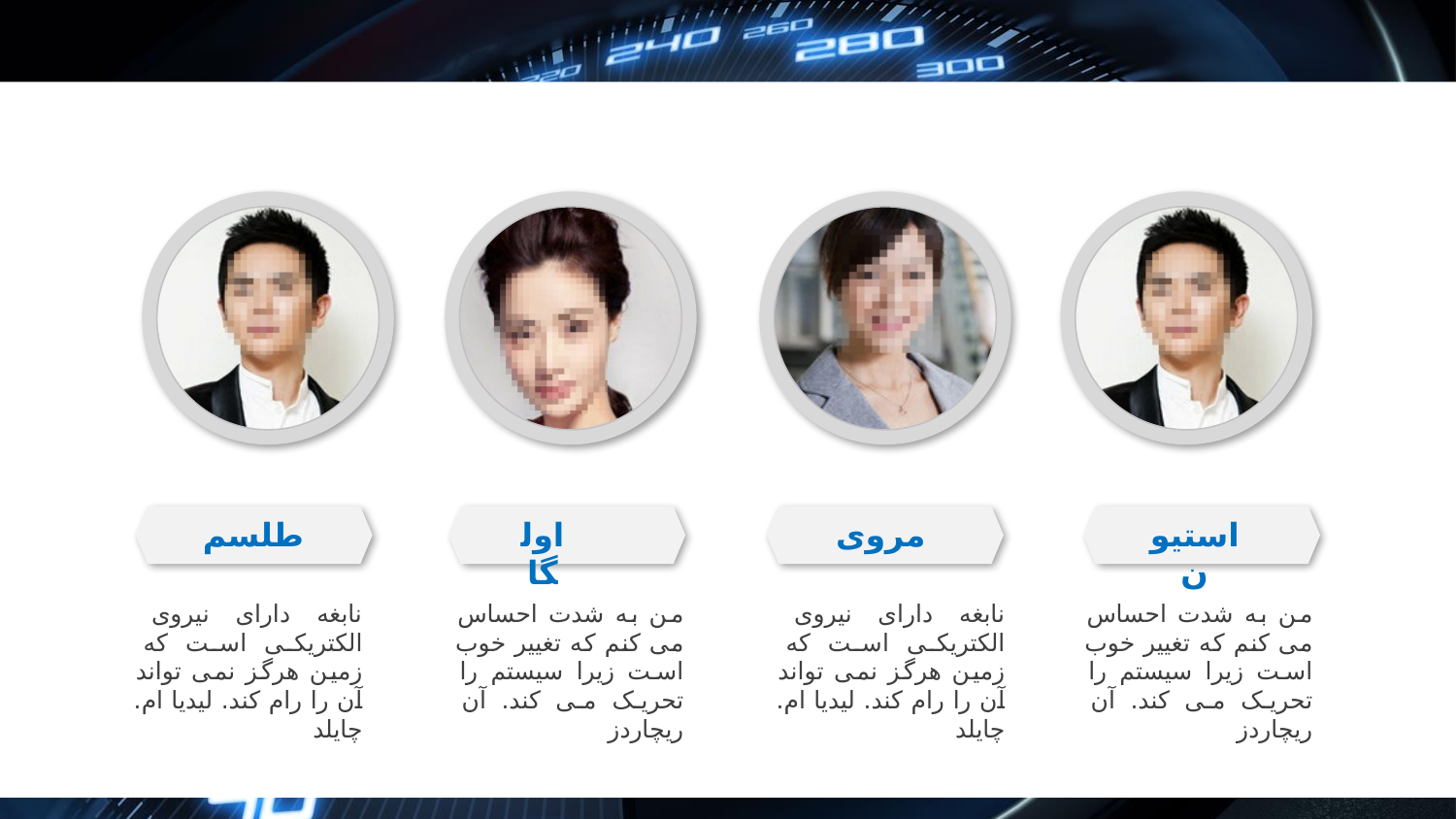

#

طلسم

اولگا

مروی

استیون

نابغه دارای نیروی الکتریکی است که زمین هرگز نمی تواند آن را رام کند. لیدیا ام. چایلد
من به شدت احساس می کنم که تغییر خوب است زیرا سیستم را تحریک می کند. آن ریچاردز
نابغه دارای نیروی الکتریکی است که زمین هرگز نمی تواند آن را رام کند. لیدیا ام. چایلد
من به شدت احساس می کنم که تغییر خوب است زیرا سیستم را تحریک می کند. آن ریچاردز